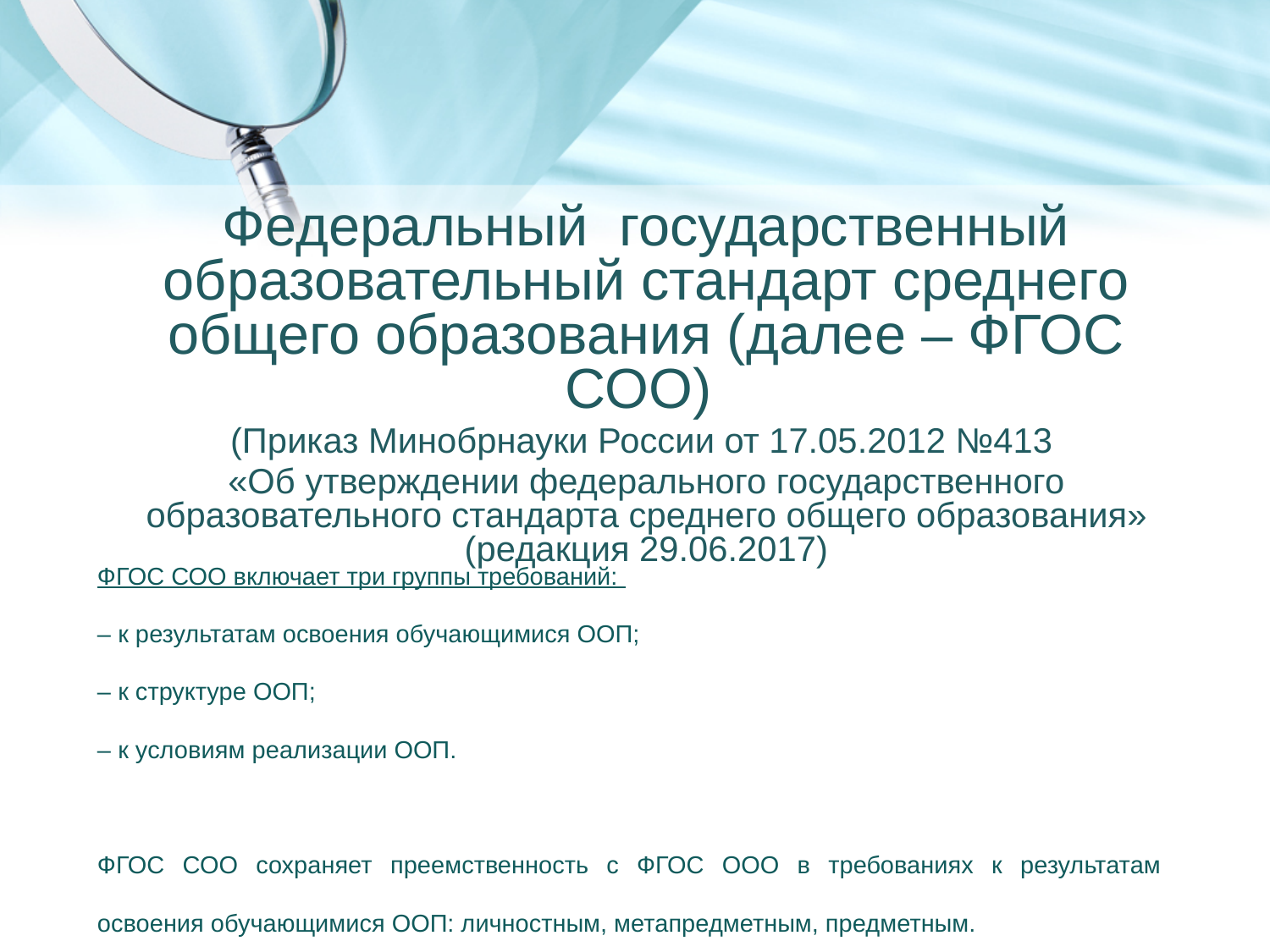

Федеральный  государственный образовательный стандарт среднего общего образования (далее – ФГОС СОО)
(Приказ Минобрнауки России от 17.05.2012 №413
«Об утверждении федерального государственного образовательного стандарта среднего общего образования» (редакция 29.06.2017)
ФГОС СОО включает три группы требований:
– к результатам освоения обучающимися ООП;
– к структуре ООП;
– к условиям реализации ООП.

ФГОС СОО сохраняет преемственность с ФГОС ООО в требованиях к результатам освоения обучающимися ООП: личностным, метапредметным, предметным.

Методологической основой ФГОС СОО является системно-деятельностный подход.